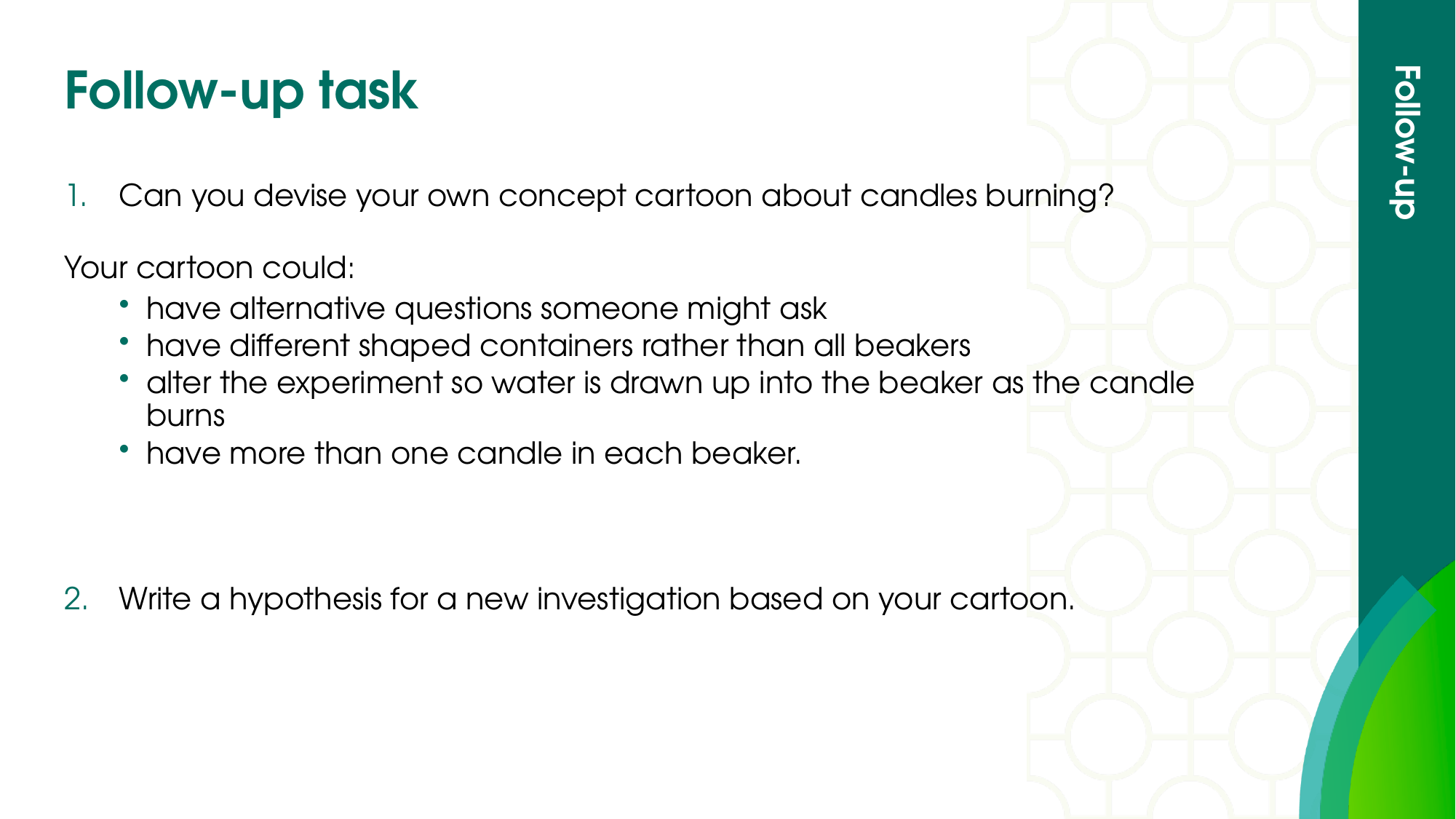

# Follow-up task
Can you devise your own concept cartoon about candles burning?

Your cartoon could:
have alternative questions someone might ask
have different shaped containers rather than all beakers
alter the experiment so water is drawn up into the beaker as the candle burns
have more than one candle in each beaker.

Write a hypothesis for a new investigation based on your cartoon.

Follow-up